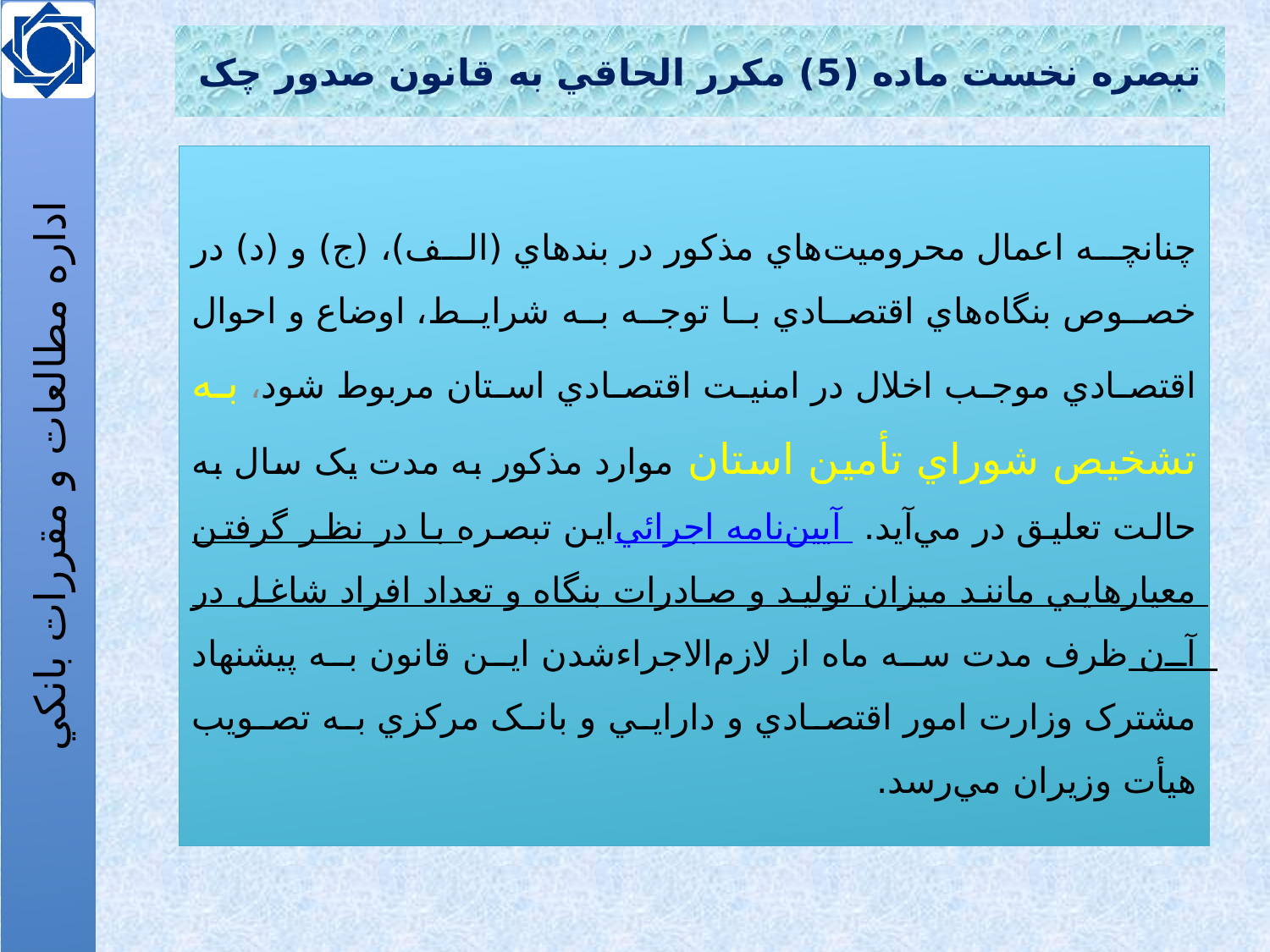

# تبصره نخست ماده (5) مکرر الحاقي به قانون صدور چک

چنانچه اعمال محروميت‌هاي مذکور در بندهاي (الف)، (ج) و (د) در خصوص بنگاه‌هاي اقتصادي با توجه به شرايط، اوضاع و احوال اقتصادي موجب اخلال در امنيت اقتصادي استان مربوط شود، به تشخيص شوراي تأمين استان موارد مذکور به مدت يک سال به حالت تعليق در مي‌آيد. آيين‌نامه اجرائي اين تبصره با در نظر گرفتن معيارهايي مانند ميزان توليد و صادرات بنگاه و تعداد افراد شاغل در آن ظرف مدت سه ماه از لازم‌الاجراء‌شدن اين قانون به پيشنهاد مشترک وزارت امور اقتصادي و دارايي و بانک مرکزي به تصويب هيأت وزيران مي‌رسد.